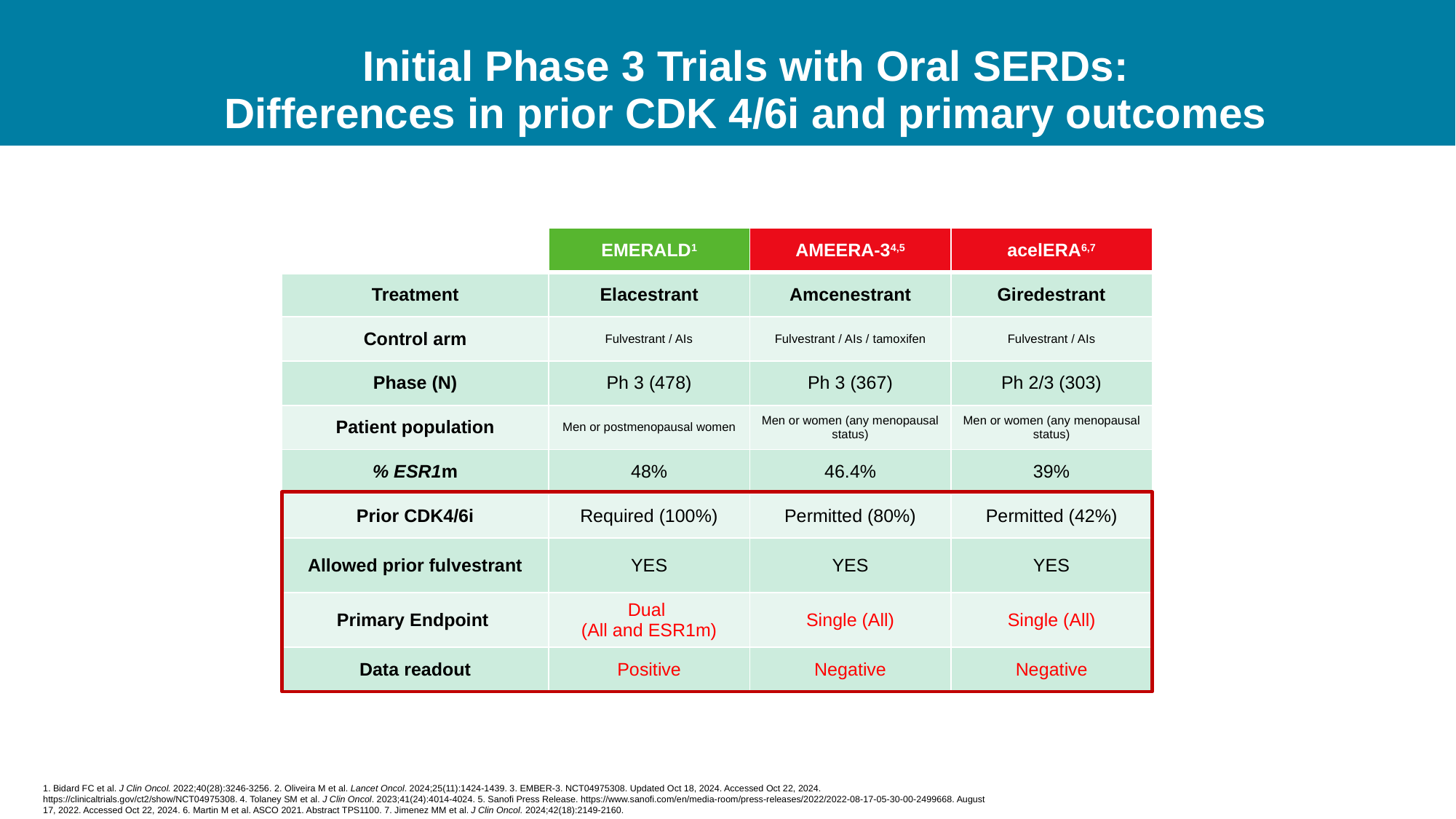

# Initial Phase 3 Trials with Oral SERDs: Differences in prior CDK 4/6i and primary outcomes
|  | EMERALD1 | AMEERA-34,5 | acelERA6,7 |
| --- | --- | --- | --- |
| Treatment | Elacestrant | Amcenestrant | Giredestrant |
| Control arm | Fulvestrant / AIs | Fulvestrant / AIs / tamoxifen | Fulvestrant / AIs |
| Phase (N) | Ph 3 (478) | Ph 3 (367) | Ph 2/3 (303) |
| Patient population | Men or postmenopausal women | Men or women (any menopausal status) | Men or women (any menopausal status) |
| % ESR1m | 48% | 46.4% | 39% |
| Prior CDK4/6i | Required (100%) | Permitted (80%) | Permitted (42%) |
| Allowed prior fulvestrant | YES | YES | YES |
| Primary Endpoint | Dual (All and ESR1m) | Single (All) | Single (All) |
| Data readout | Positive | Negative | Negative |

1. Bidard FC et al. J Clin Oncol. 2022;40(28):3246-3256. 2. Oliveira M et al. Lancet Oncol. 2024;25(11):1424-1439. 3. EMBER-3. NCT04975308. Updated Oct 18, 2024. Accessed Oct 22, 2024. https://clinicaltrials.gov/ct2/show/NCT04975308. 4. Tolaney SM et al. J Clin Oncol. 2023;41(24):4014-4024. 5. Sanofi Press Release. https://www.sanofi.com/en/media-room/press-releases/2022/2022-08-17-05-30-00-2499668. August 17, 2022. Accessed Oct 22, 2024. 6. Martin M et al. ASCO 2021. Abstract TPS1100. 7. Jimenez MM et al. J Clin Oncol. 2024;42(18):2149-2160.